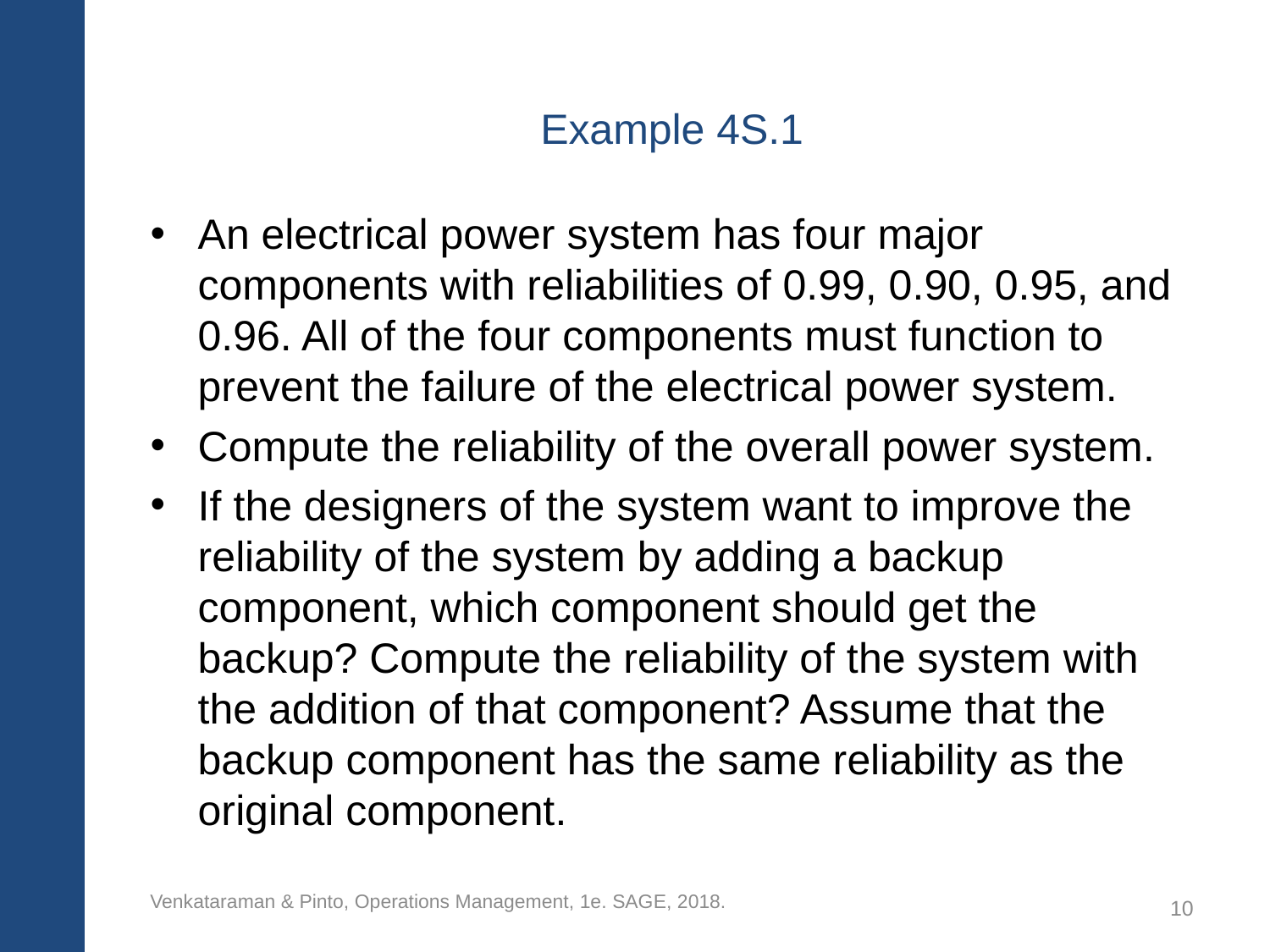

# Example 4S.1
An electrical power system has four major components with reliabilities of 0.99, 0.90, 0.95, and 0.96. All of the four components must function to prevent the failure of the electrical power system.
Compute the reliability of the overall power system.
If the designers of the system want to improve the reliability of the system by adding a backup component, which component should get the backup? Compute the reliability of the system with the addition of that component? Assume that the backup component has the same reliability as the original component.
Venkataraman & Pinto, Operations Management, 1e. SAGE, 2018.
10